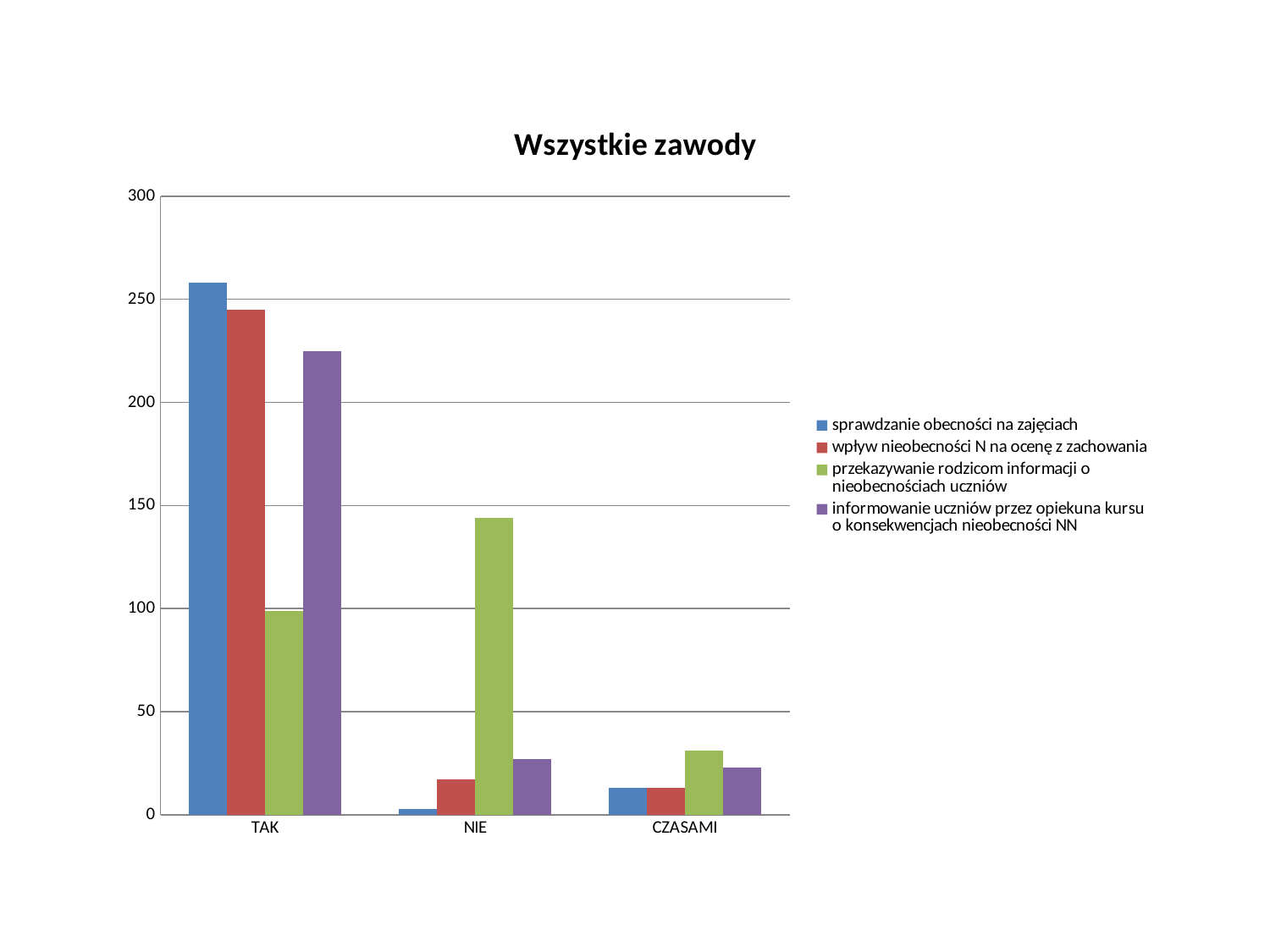

### Chart: Wszystkie zawody

| Category |  |  |  |  |
|---|---|---|---|---|
| TAK | 258.0 | 245.0 | 99.0 | 225.0 |
| NIE | 3.0 | 17.0 | 144.0 | 27.0 |
| CZASAMI | 13.0 | 13.0 | 31.0 | 23.0 |